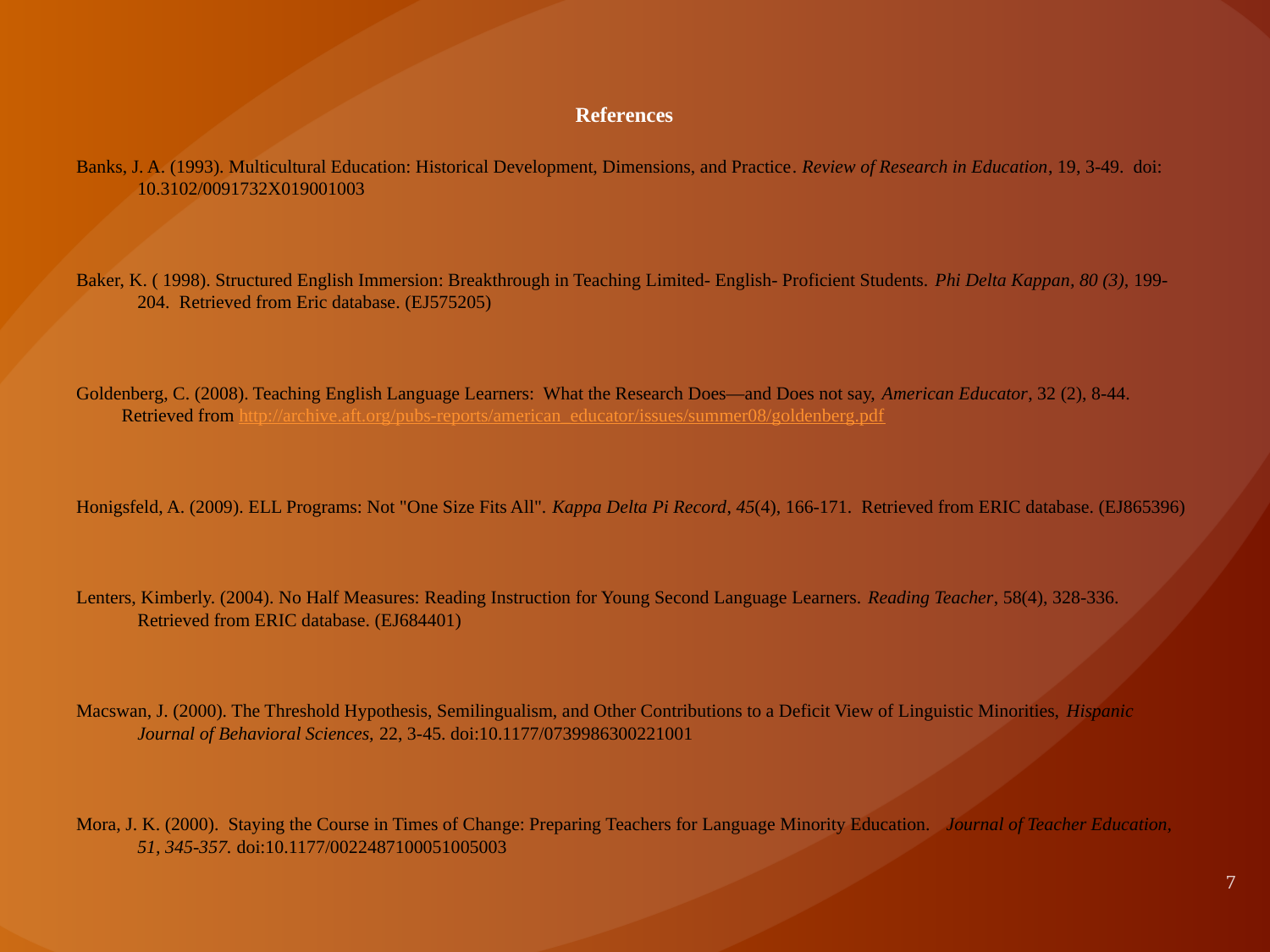

References
Banks, J. A. (1993). Multicultural Education: Historical Development, Dimensions, and Practice. Review of Research in Education, 19, 3-49.  doi: 10.3102/0091732X019001003

Baker, K. ( 1998). Structured English Immersion: Breakthrough in Teaching Limited- English- Proficient Students. Phi Delta Kappan, 80 (3), 199-204.  Retrieved from Eric database. (EJ575205)

Goldenberg, C. (2008). Teaching English Language Learners:  What the Research Does—and Does not say, American Educator, 32 (2), 8-44. Retrieved from http://archive.aft.org/pubs-reports/american_educator/issues/summer08/goldenberg.pdf

Honigsfeld, A. (2009). ELL Programs: Not "One Size Fits All". Kappa Delta Pi Record, 45(4), 166-171.  Retrieved from ERIC database. (EJ865396)

Lenters, Kimberly. (2004). No Half Measures: Reading Instruction for Young Second Language Learners. Reading Teacher, 58(4), 328-336. Retrieved from ERIC database. (EJ684401)

Macswan, J. (2000). The Threshold Hypothesis, Semilingualism, and Other Contributions to a Deficit View of Linguistic Minorities, Hispanic Journal of Behavioral Sciences, 22, 3-45. doi:10.1177/0739986300221001

Mora, J. K. (2000).  Staying the Course in Times of Change: Preparing Teachers for Language Minority Education.   Journal of Teacher Education, 51, 345-357. doi:10.1177/0022487100051005003

7